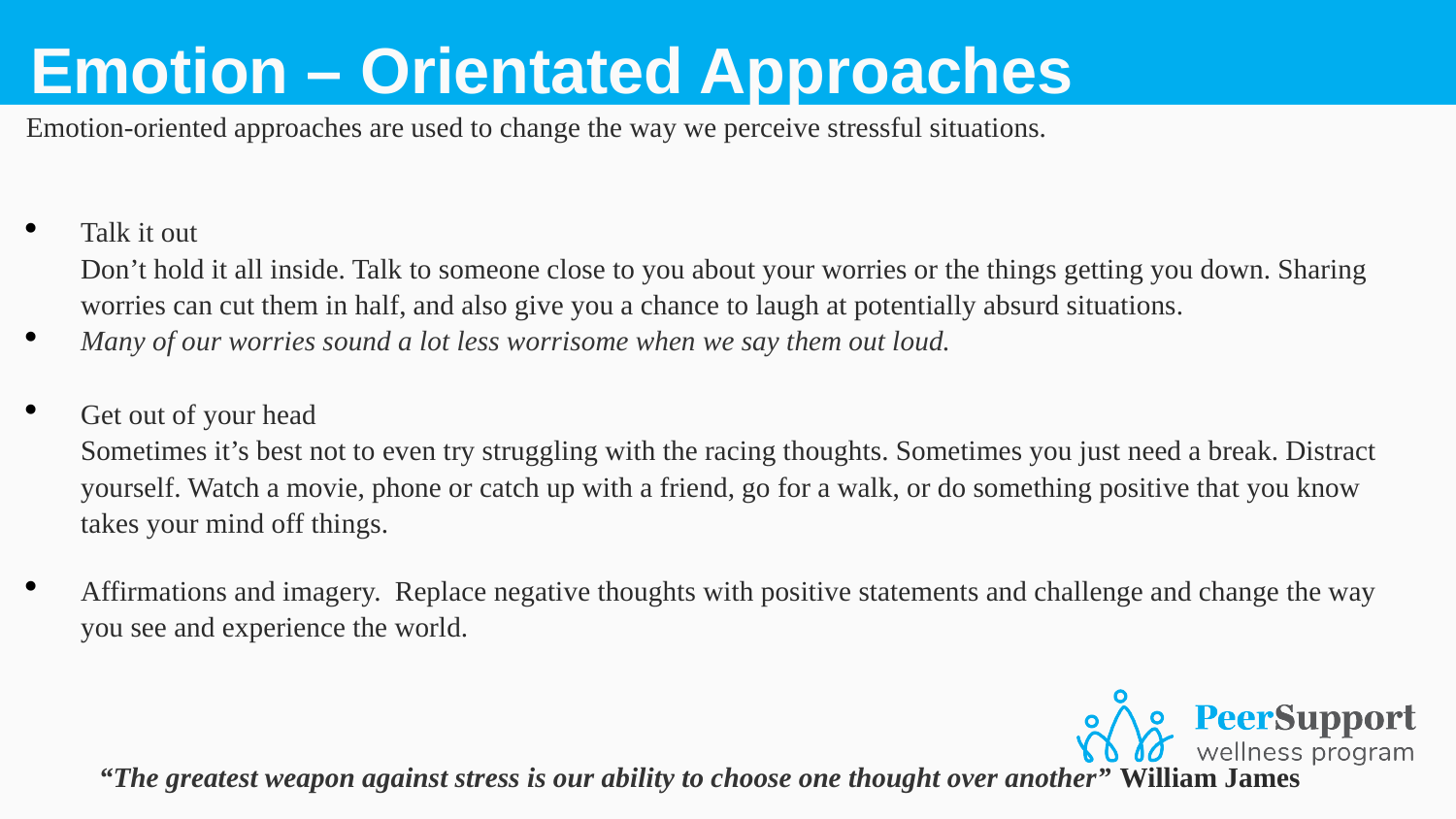

# Emotion – Orientated Approaches
Emotion-oriented approaches are used to change the way we perceive stressful situations.

Talk it out
Don’t hold it all inside. Talk to someone close to you about your worries or the things getting you down. Sharing worries can cut them in half, and also give you a chance to laugh at potentially absurd situations.
Many of our worries sound a lot less worrisome when we say them out loud.

Get out of your head
Sometimes it’s best not to even try struggling with the racing thoughts. Sometimes you just need a break. Distract yourself. Watch a movie, phone or catch up with a friend, go for a walk, or do something positive that you know takes your mind off things.
Affirmations and imagery.  Replace negative thoughts with positive statements and challenge and change the way you see and experience the world.

“The greatest weapon against stress is our ability to choose one thought over another” William James